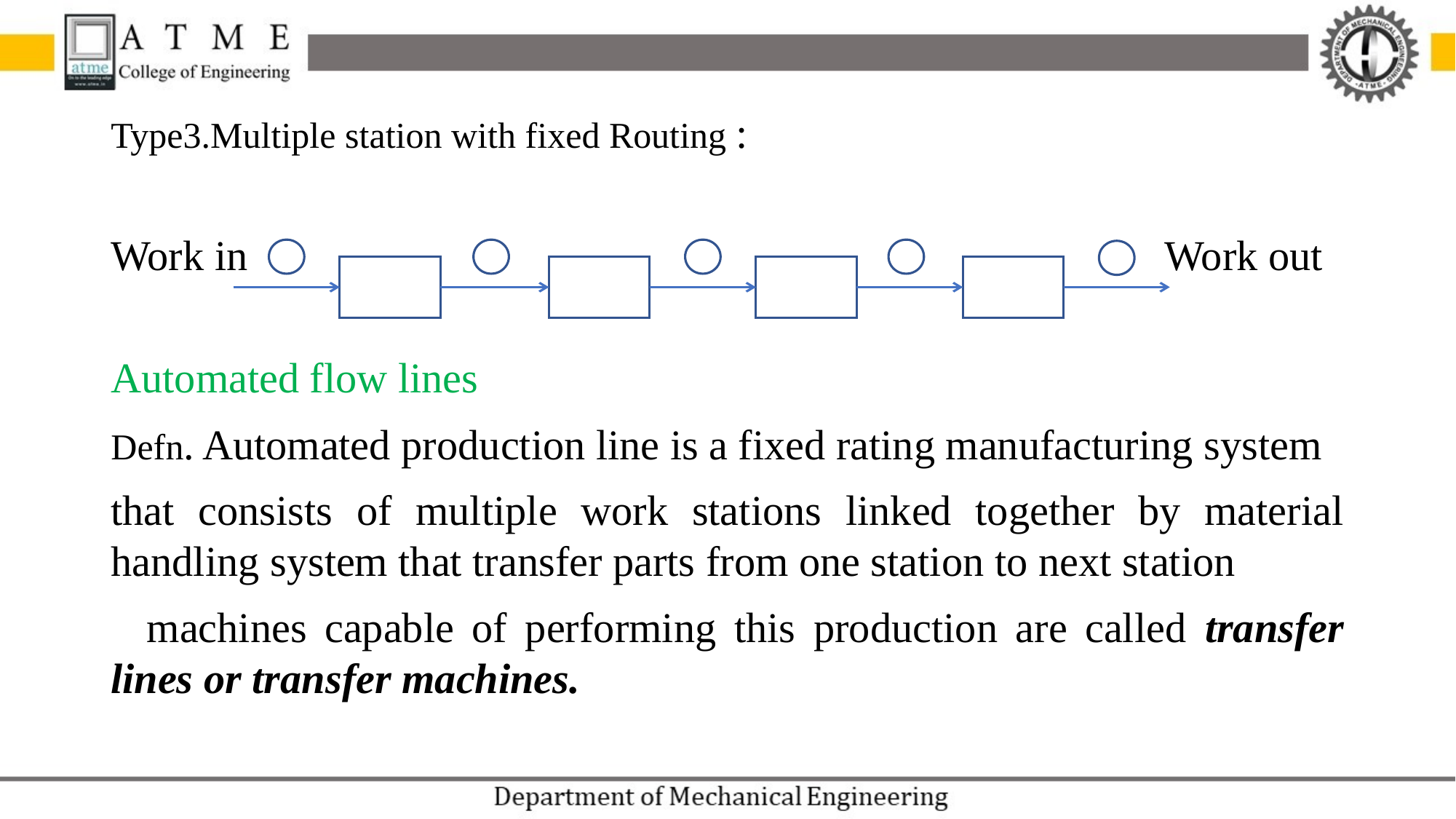

Type3.Multiple station with fixed Routing :

Work in                                                                                       Work out

Automated flow lines
Defn. Automated production line is a fixed rating manufacturing system
that consists of multiple work stations linked together by material handling system that transfer parts from one station to next station
  machines capable of performing this production are called transfer lines or transfer machines.